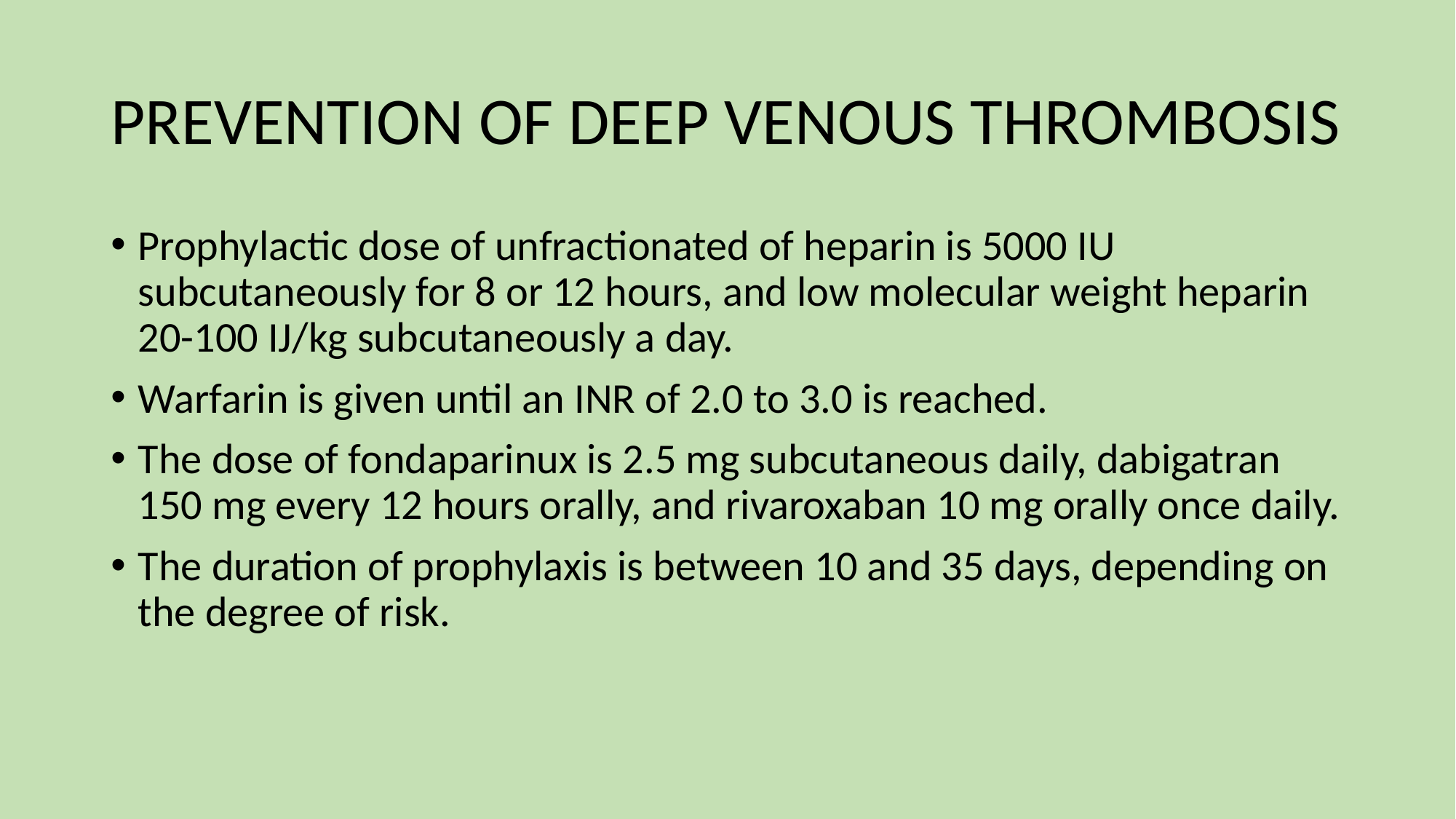

# PREVENTION OF DEEP VENOUS THROMBOSIS
Prophylactic dose of unfractionated of heparin is 5000 IU subcutaneously for 8 or 12 hours, and low molecular weight heparin 20-100 IJ/kg subcutaneously a day.
Warfarin is given until an INR of 2.0 to 3.0 is reached.
The dose of fondaparinux is 2.5 mg subcutaneous daily, dabigatran 150 mg every 12 hours orally, and rivaroxaban 10 mg orally once daily.
The duration of prophylaxis is between 10 and 35 days, depending on the degree of risk.